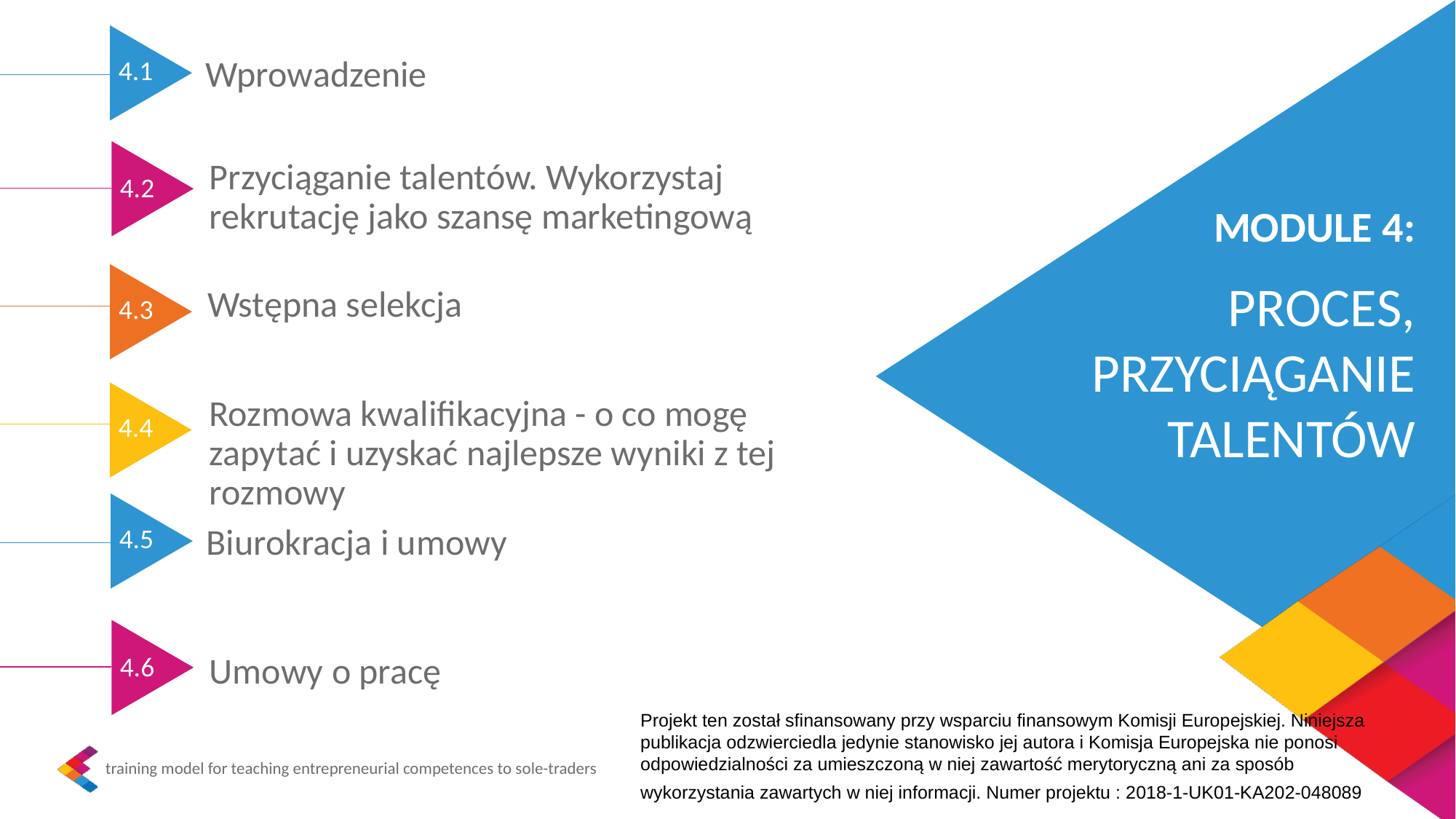

Wprowadzenie
4.1

Przyciąganie talentów. Wykorzystaj rekrutację jako szansę marketingową
4.2
MODULE 4:

PROCES, PRZYCIĄGANIE TALENTÓW

Wstępna selekcja
4.3

Rozmowa kwalifikacyjna - o co mogę zapytać i uzyskać najlepsze wyniki z tej rozmowy
4.4

Biurokracja i umowy
4.5

Umowy o pracę
4.6
Projekt ten został sfinansowany przy wsparciu finansowym Komisji Europejskiej. Niniejsza publikacja odzwierciedla jedynie stanowisko jej autora i Komisja Europejska nie ponosi odpowiedzialności za umieszczoną w niej zawartość merytoryczną ani za sposób wykorzystania zawartych w niej informacji. Numer projektu : 2018-1-UK01-KA202-048089